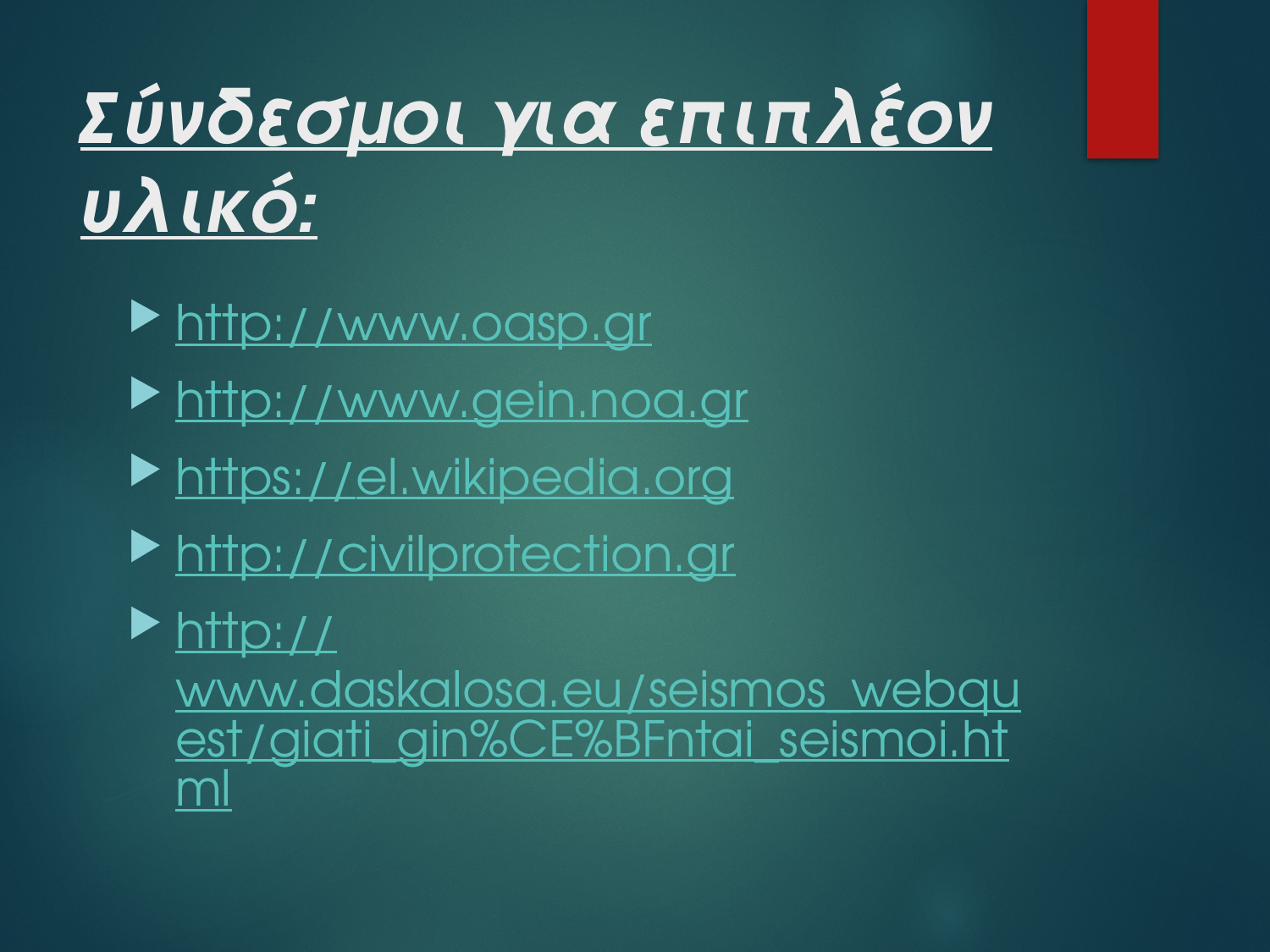

# Σύνδεσμοι για επιπλέον υλικό:
http://www.oasp.gr
http://www.gein.noa.gr
https://el.wikipedia.org
http://civilprotection.gr
http://www.daskalosa.eu/seismos_webquest/giati_gin%CE%BFntai_seismoi.html